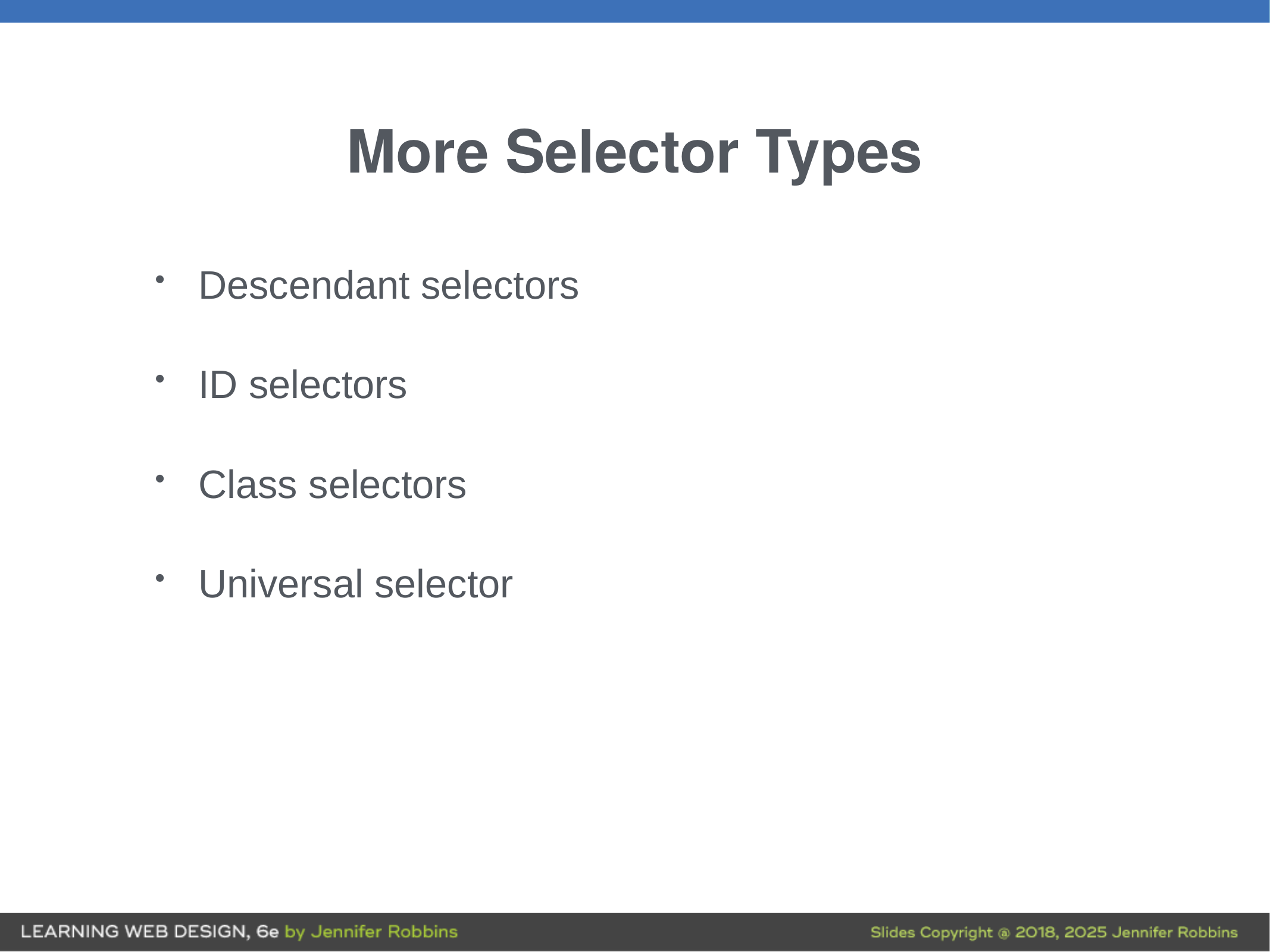

# More Selector Types
Descendant selectors
ID selectors
Class selectors
Universal selector